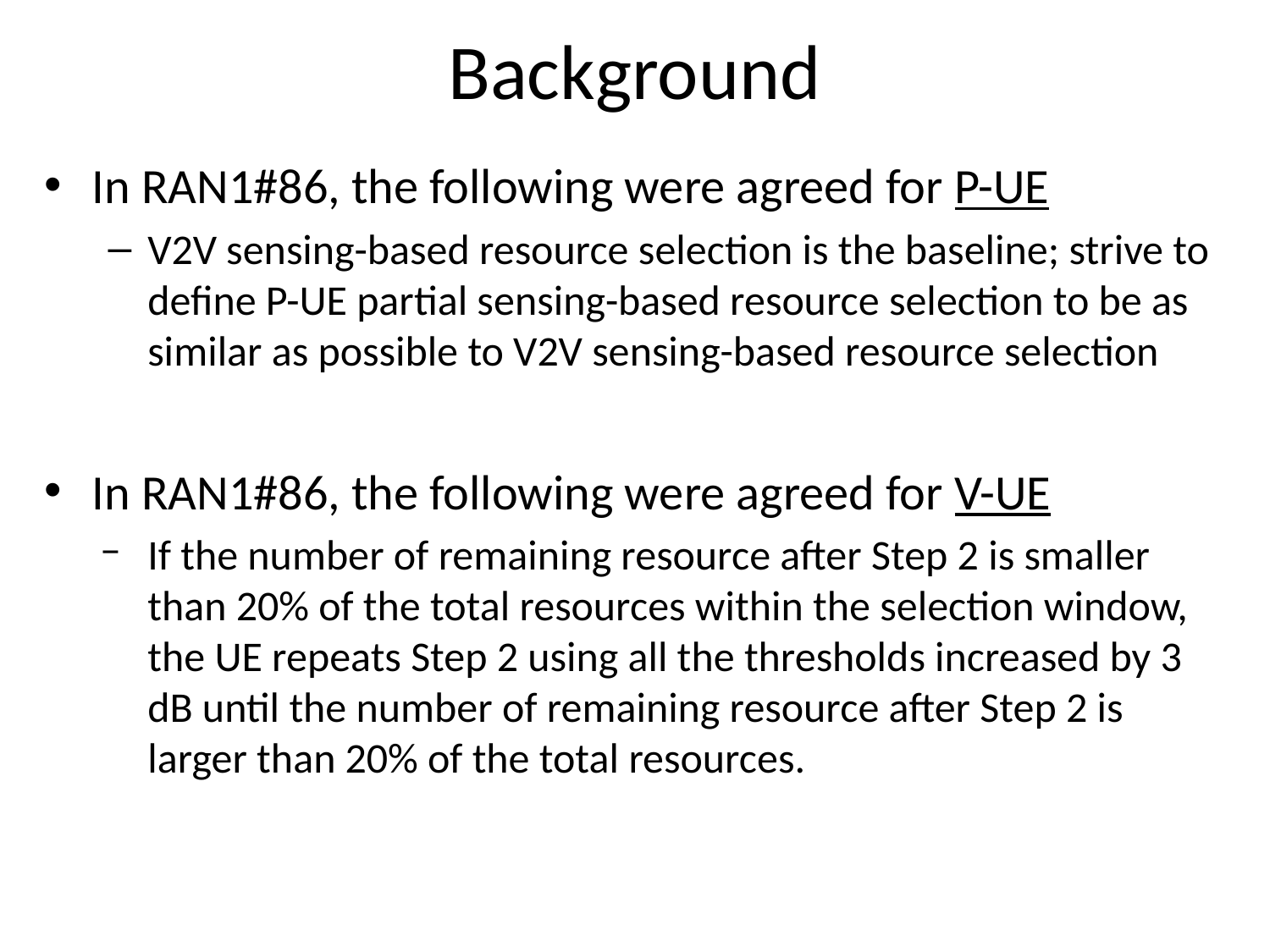

# Background
In RAN1#86, the following were agreed for P-UE
V2V sensing-based resource selection is the baseline; strive to define P-UE partial sensing-based resource selection to be as similar as possible to V2V sensing-based resource selection

In RAN1#86, the following were agreed for V-UE
If the number of remaining resource after Step 2 is smaller than 20% of the total resources within the selection window, the UE repeats Step 2 using all the thresholds increased by 3 dB until the number of remaining resource after Step 2 is larger than 20% of the total resources.